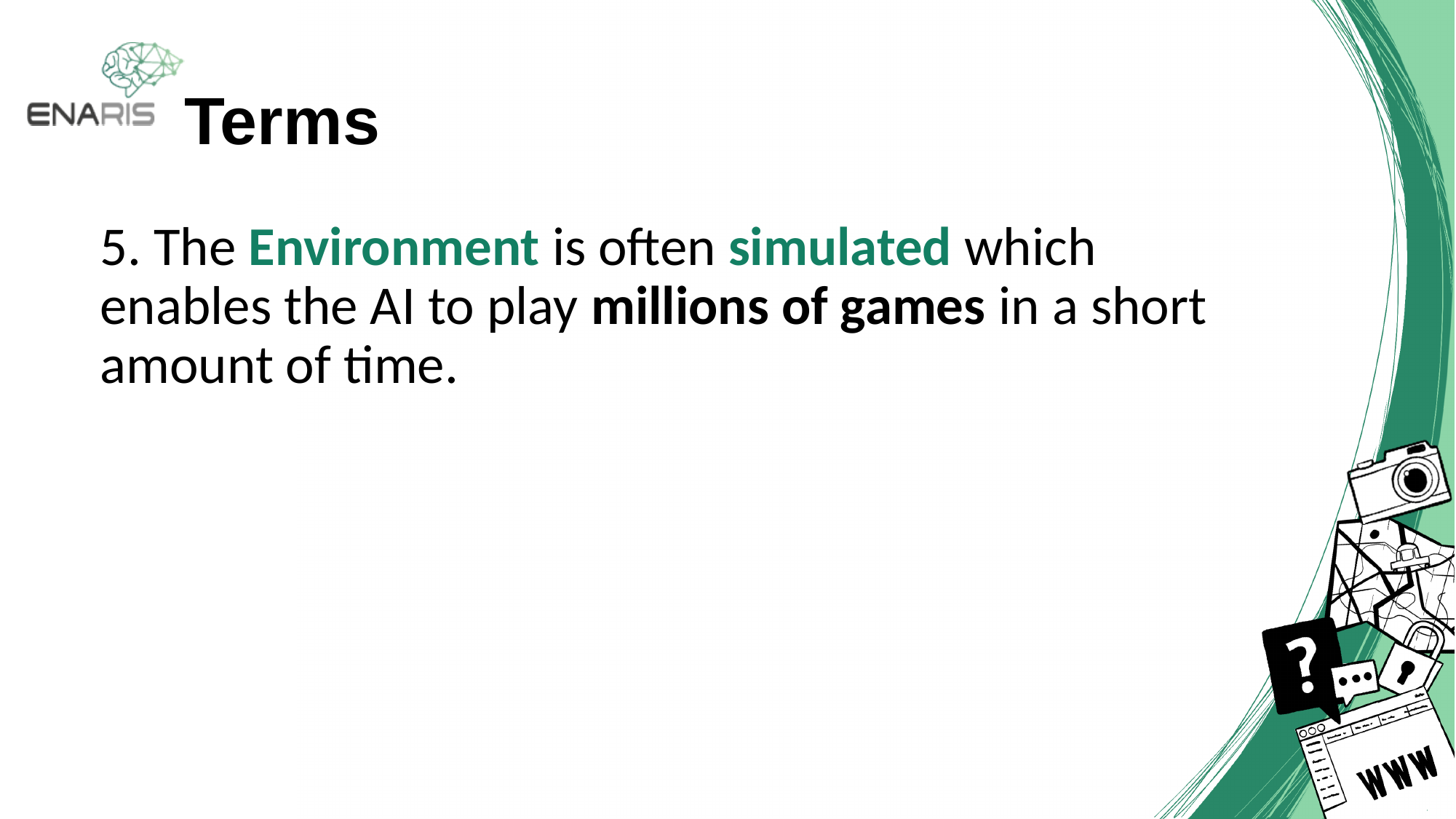

# Terms
5. The Environment is often simulated which enables the AI to play millions of games in a short amount of time.